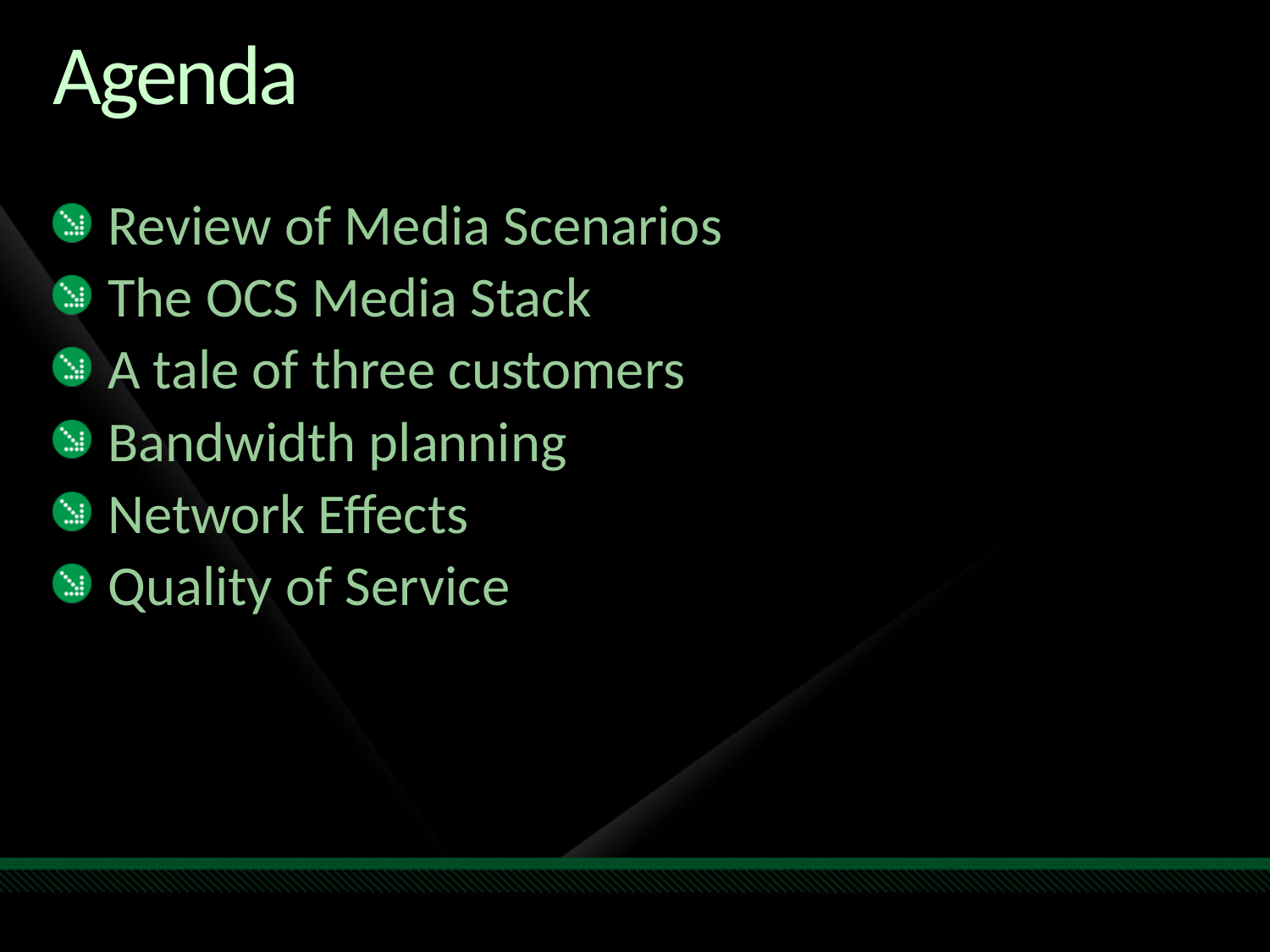

# Agenda
Review of Media Scenarios
The OCS Media Stack
A tale of three customers
Bandwidth planning
Network Effects
Quality of Service